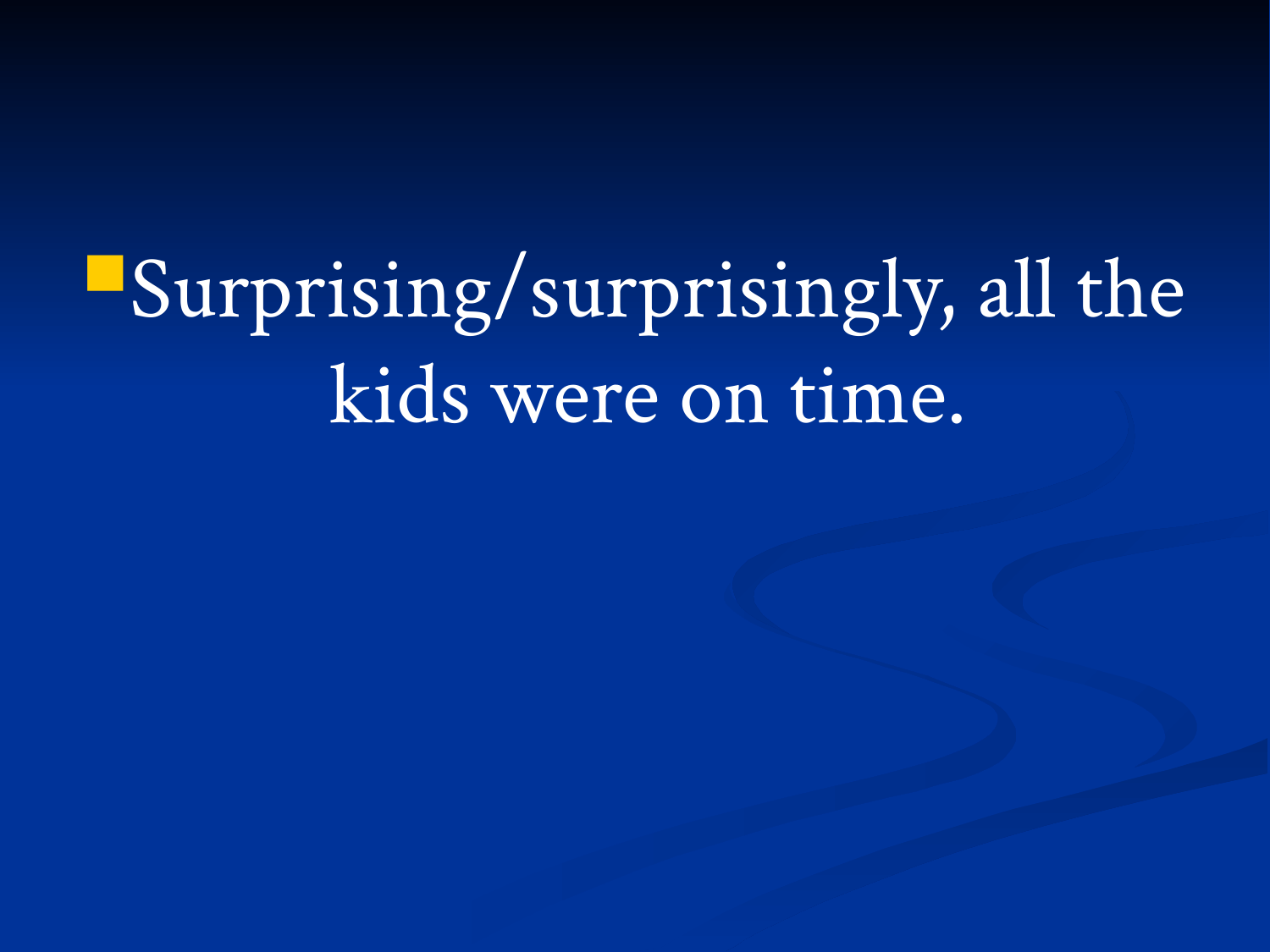

#
Surprising/surprisingly, all the kids were on time.